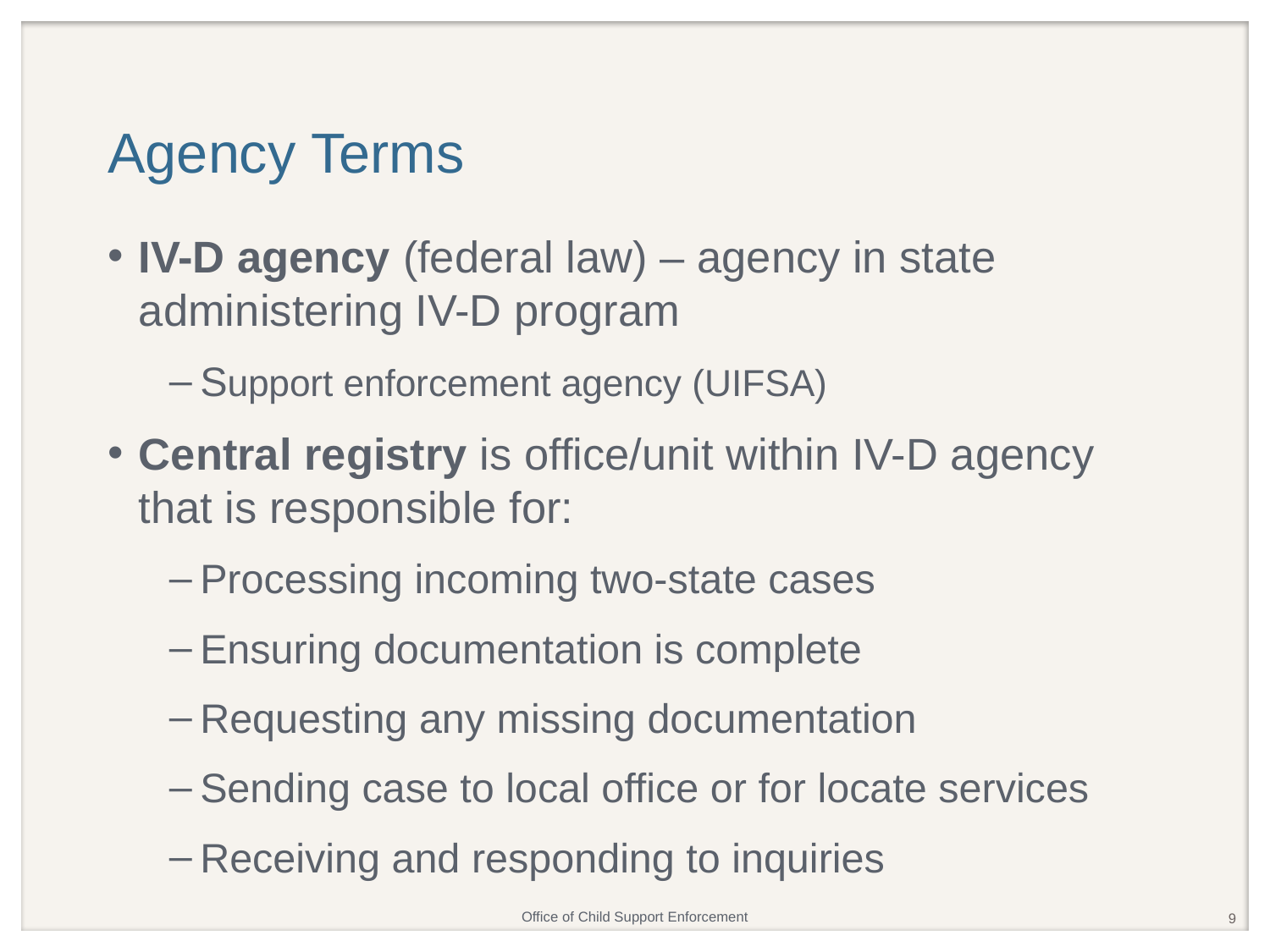

# Agency Terms
IV-D agency (federal law) – agency in state administering IV-D program
Support enforcement agency (UIFSA)
Central registry is office/unit within IV-D agency that is responsible for:
Processing incoming two-state cases
Ensuring documentation is complete
Requesting any missing documentation
Sending case to local office or for locate services
Receiving and responding to inquiries
9